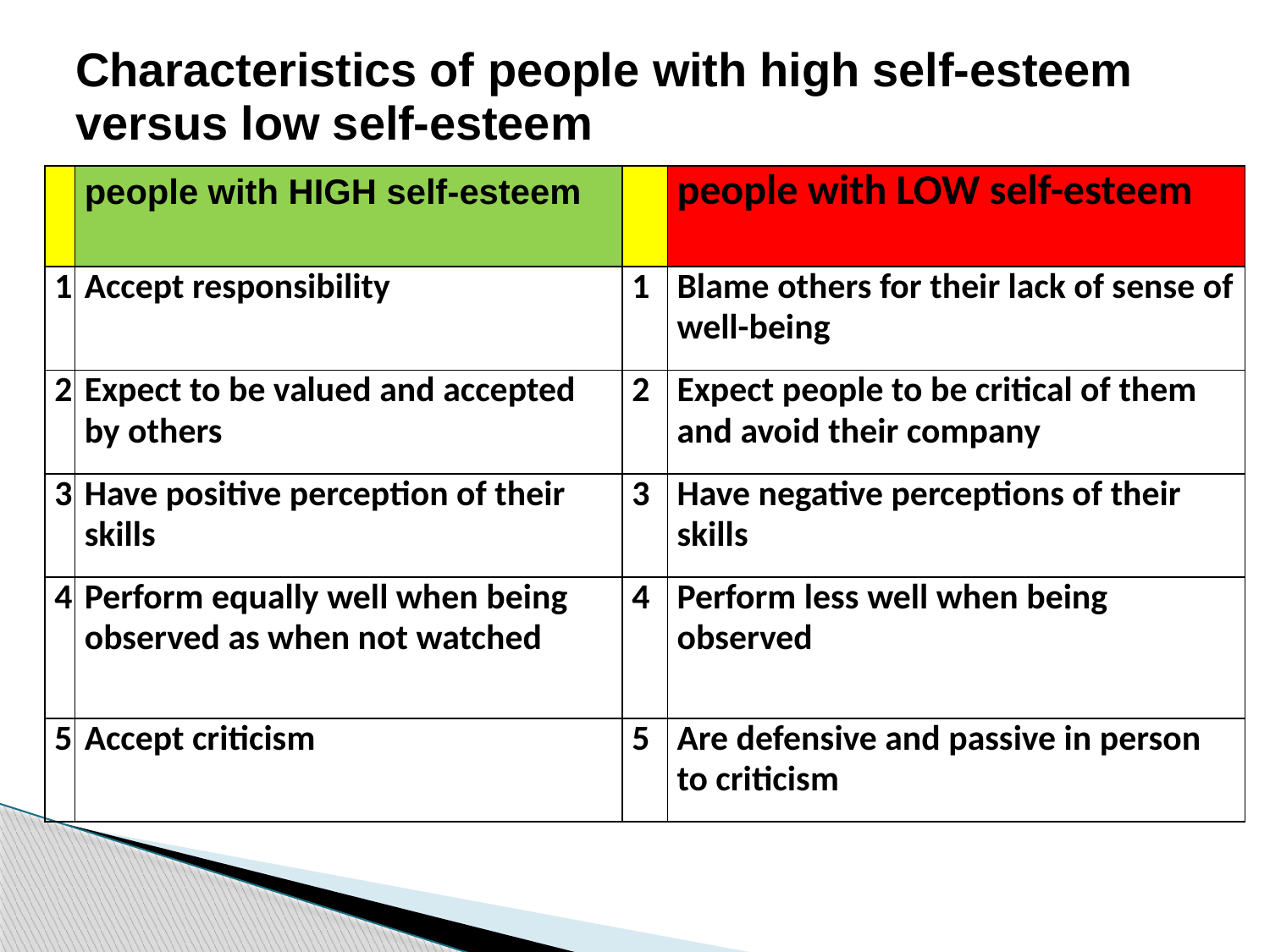

# Characteristics of people with high self-esteem versus low self-esteem
|  | people with HIGH self-esteem |  | people with LOW self-esteem |
| --- | --- | --- | --- |
| 1 | Accept responsibility | 1 | Blame others for their lack of sense of well-being |
| 2 | Expect to be valued and accepted by others | 2 | Expect people to be critical of them and avoid their company |
| 3 | Have positive perception of their skills | 3 | Have negative perceptions of their skills |
| 4 | Perform equally well when being observed as when not watched | 4 | Perform less well when being observed |
| 5 | Accept criticism | 5 | Are defensive and passive in person to criticism |